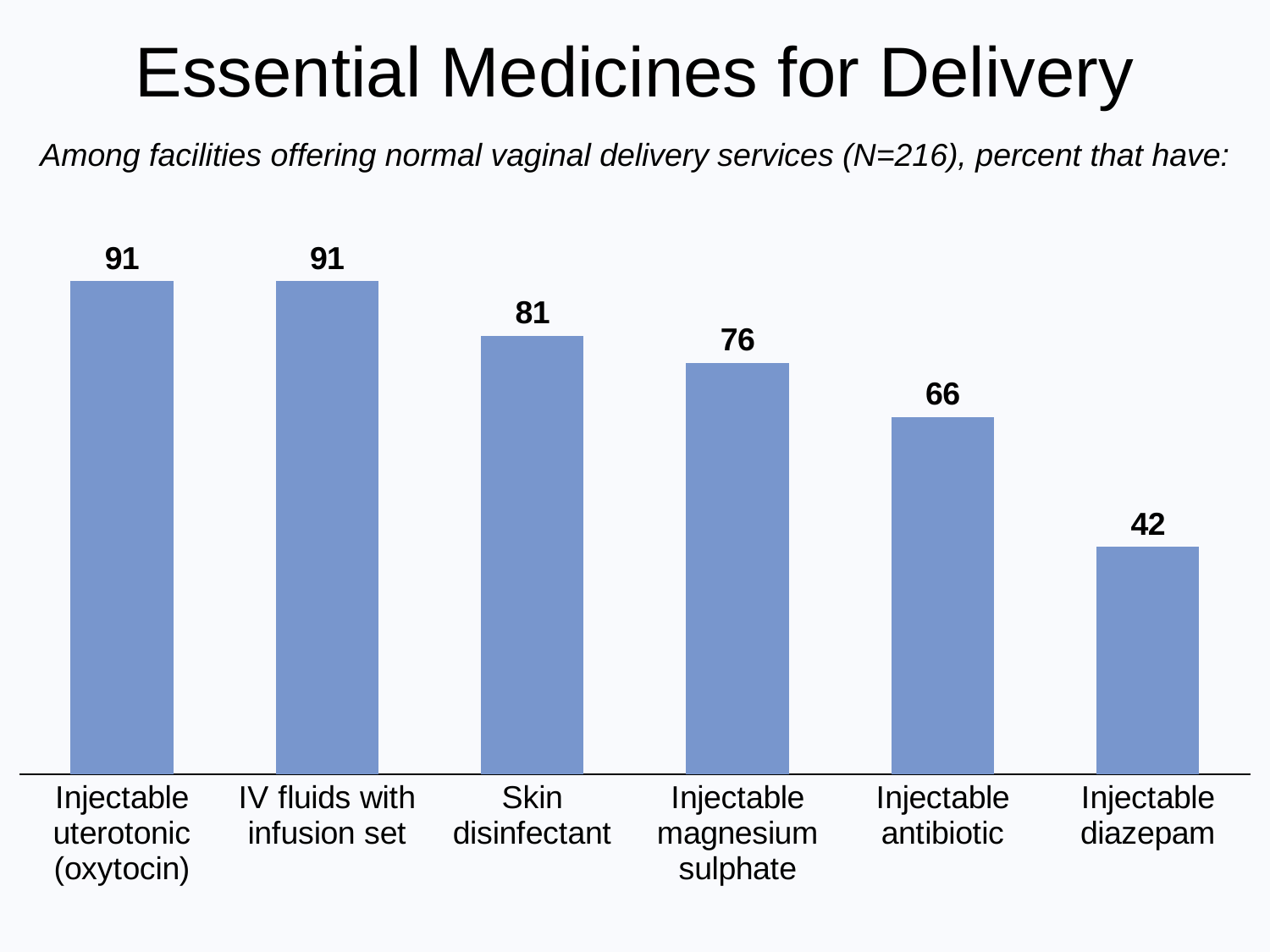

# Essential Medicines for Delivery
Among facilities offering normal vaginal delivery services (N=216), percent that have:

### Chart

| Category | Column1 |
|---|---|
| Injectable uterotonic (oxytocin) | 91.0 |
| IV fluids with infusion set | 91.0 |
| Skin disinfectant | 81.0 |
| Injectable magnesium sulphate | 76.0 |
| Injectable antibiotic | 66.0 |
| Injectable diazepam | 42.0 |